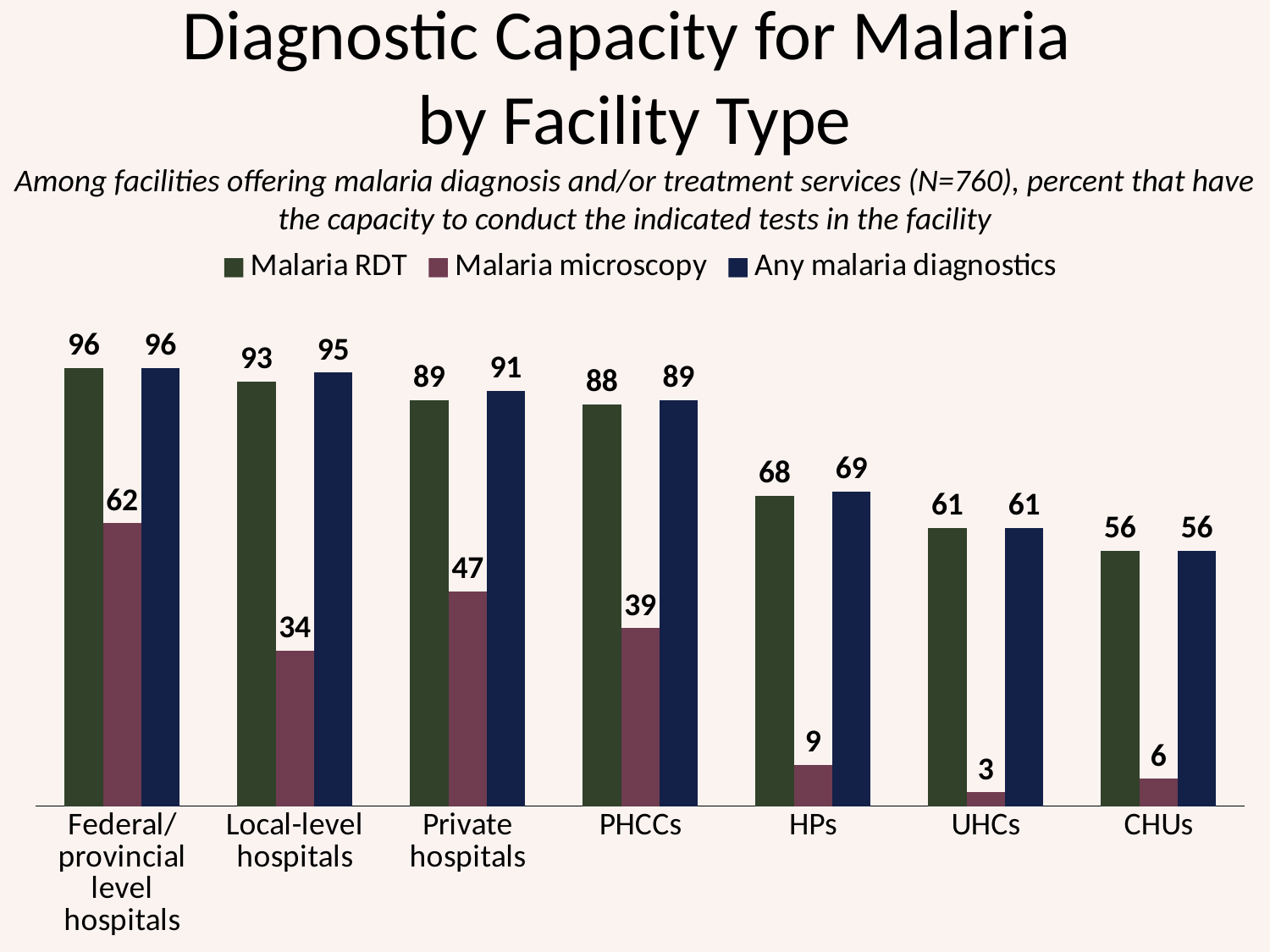

# Diagnostic Capacity for Malaria by Facility Type
Among facilities offering malaria diagnosis and/or treatment services (N=760), percent that have the capacity to conduct the indicated tests in the facility

### Chart

| Category | Malaria RDT | Malaria microscopy | Any malaria diagnostics |
|---|---|---|---|
| Federal/ provincial level hospitals | 96.0 | 62.0 | 96.0 |
| Local-level hospitals | 93.0 | 34.0 | 95.0 |
| Private hospitals | 89.0 | 47.0 | 91.0 |
| PHCCs | 88.0 | 39.0 | 89.0 |
| HPs | 68.0 | 9.0 | 69.0 |
| UHCs | 61.0 | 3.0 | 61.0 |
| CHUs | 56.0 | 6.0 | 56.0 |